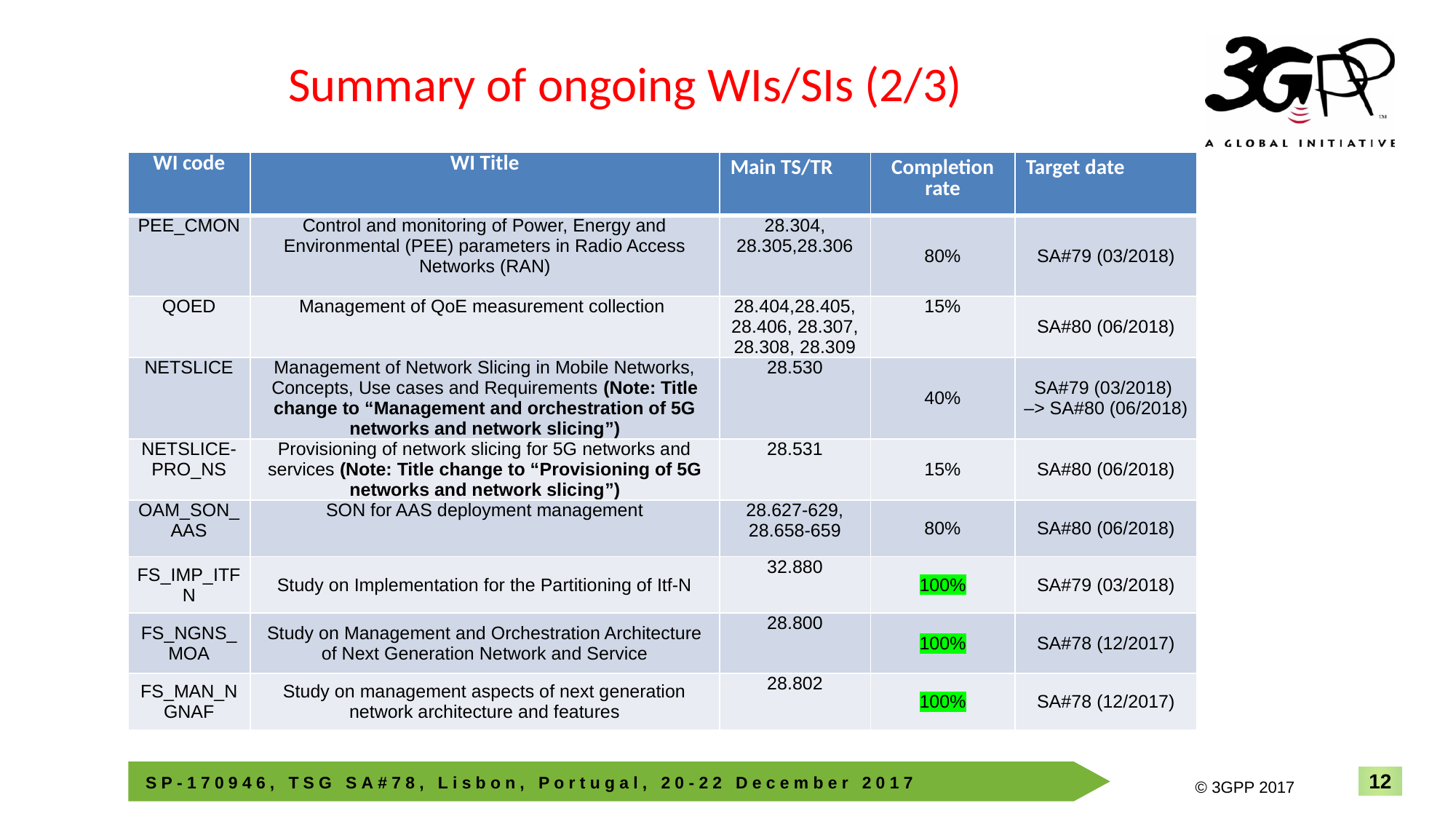

# Summary of ongoing WIs/SIs (2/3)
| WI code | WI Title | Main TS/TR | Completion rate | Target date |
| --- | --- | --- | --- | --- |
| PEE\_CMON | Control and monitoring of Power, Energy and Environmental (PEE) parameters in Radio Access Networks (RAN) | 28.304, 28.305,28.306 | 80% | SA#79 (03/2018) |
| QOED | Management of QoE measurement collection | 28.404,28.405, 28.406, 28.307, 28.308, 28.309 | 15% | SA#80 (06/2018) |
| NETSLICE | Management of Network Slicing in Mobile Networks, Concepts, Use cases and Requirements (Note: Title change to “Management and orchestration of 5G networks and network slicing”) | 28.530 | 40% | SA#79 (03/2018) –> SA#80 (06/2018) |
| NETSLICE-PRO\_NS | Provisioning of network slicing for 5G networks and services (Note: Title change to “Provisioning of 5G networks and network slicing”) | 28.531 | 15% | SA#80 (06/2018) |
| OAM\_SON\_AAS | SON for AAS deployment management | 28.627-629, 28.658-659 | 80% | SA#80 (06/2018) |
| FS\_IMP\_ITFN | Study on Implementation for the Partitioning of Itf-N | 32.880 | 100% | SA#79 (03/2018) |
| FS\_NGNS\_MOA | Study on Management and Orchestration Architecture of Next Generation Network and Service | 28.800 | 100% | SA#78 (12/2017) |
| FS\_MAN\_NGNAF | Study on management aspects of next generation network architecture and features | 28.802 | 100% | SA#78 (12/2017) |